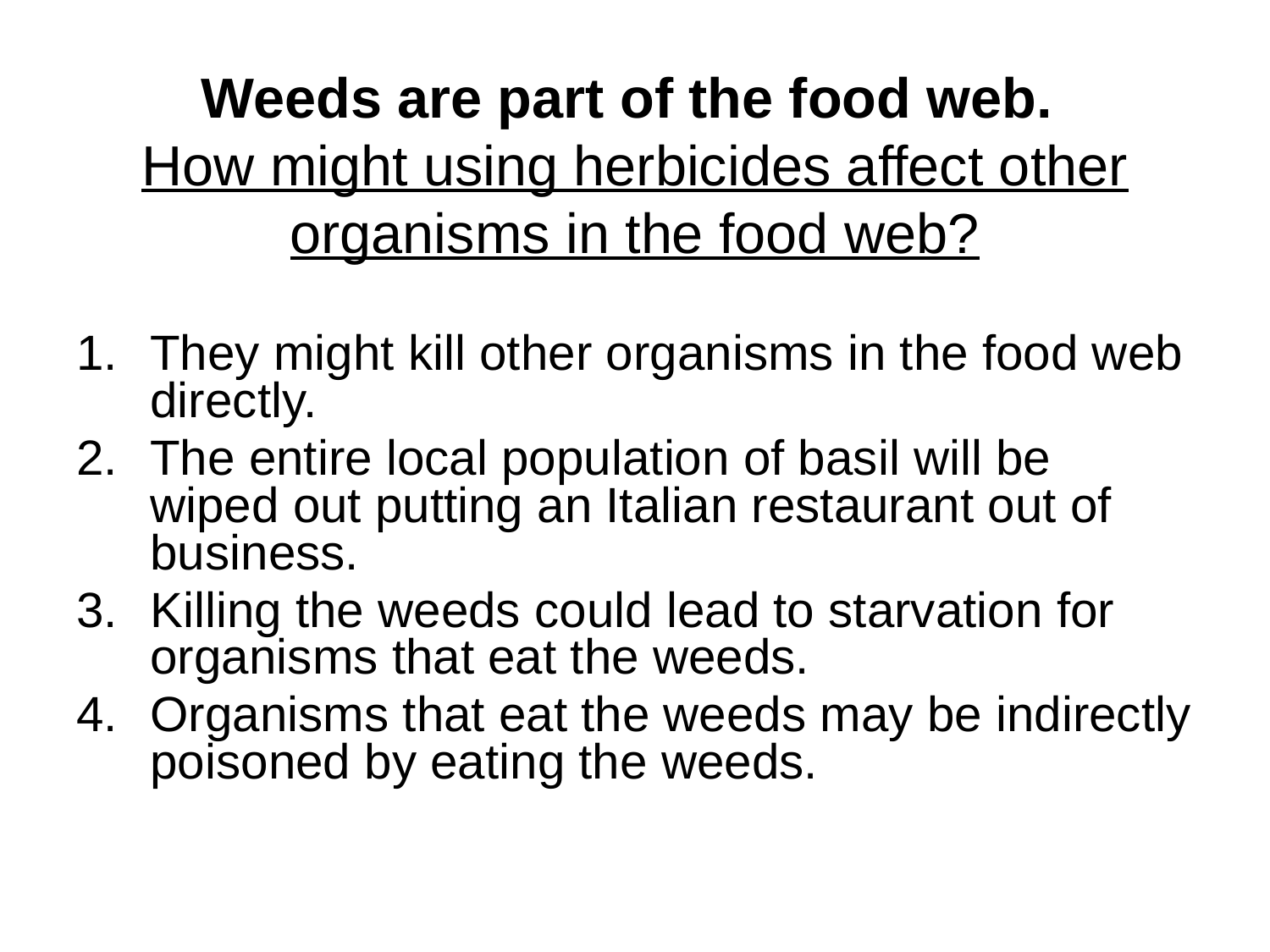

# Weeds are part of the food web. How might using herbicides affect other organisms in the food web?
They might kill other organisms in the food web directly.
The entire local population of basil will be wiped out putting an Italian restaurant out of business.
Killing the weeds could lead to starvation for organisms that eat the weeds.
Organisms that eat the weeds may be indirectly poisoned by eating the weeds.